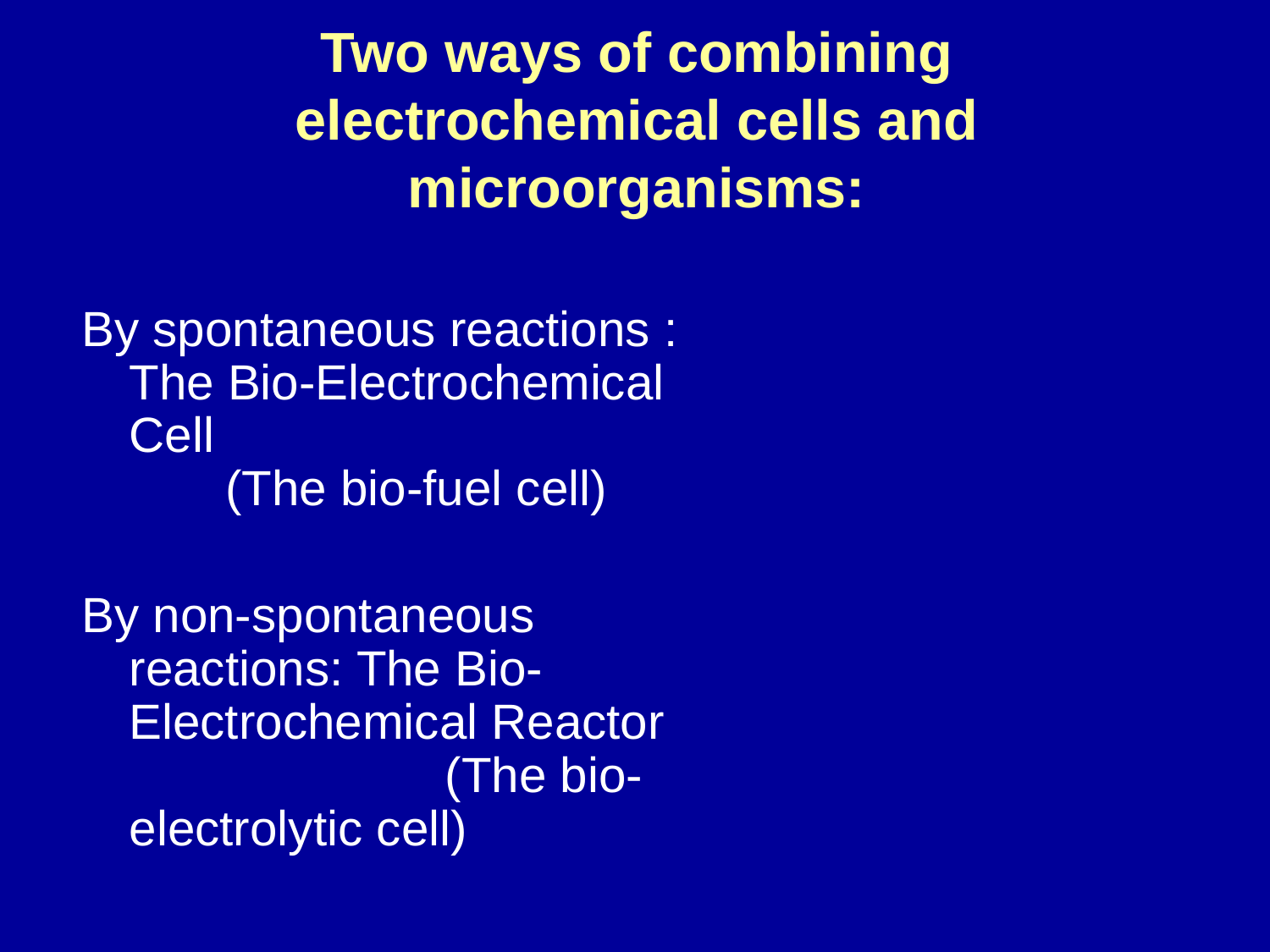

# Two ways of combining electrochemical cells and microorganisms:
By spontaneous reactions : The Bio-Electrochemical Cell                                          (The bio-fuel cell)

By non-spontaneous reactions: The Bio-Electrochemical Reactor                          (The bio-electrolytic cell)